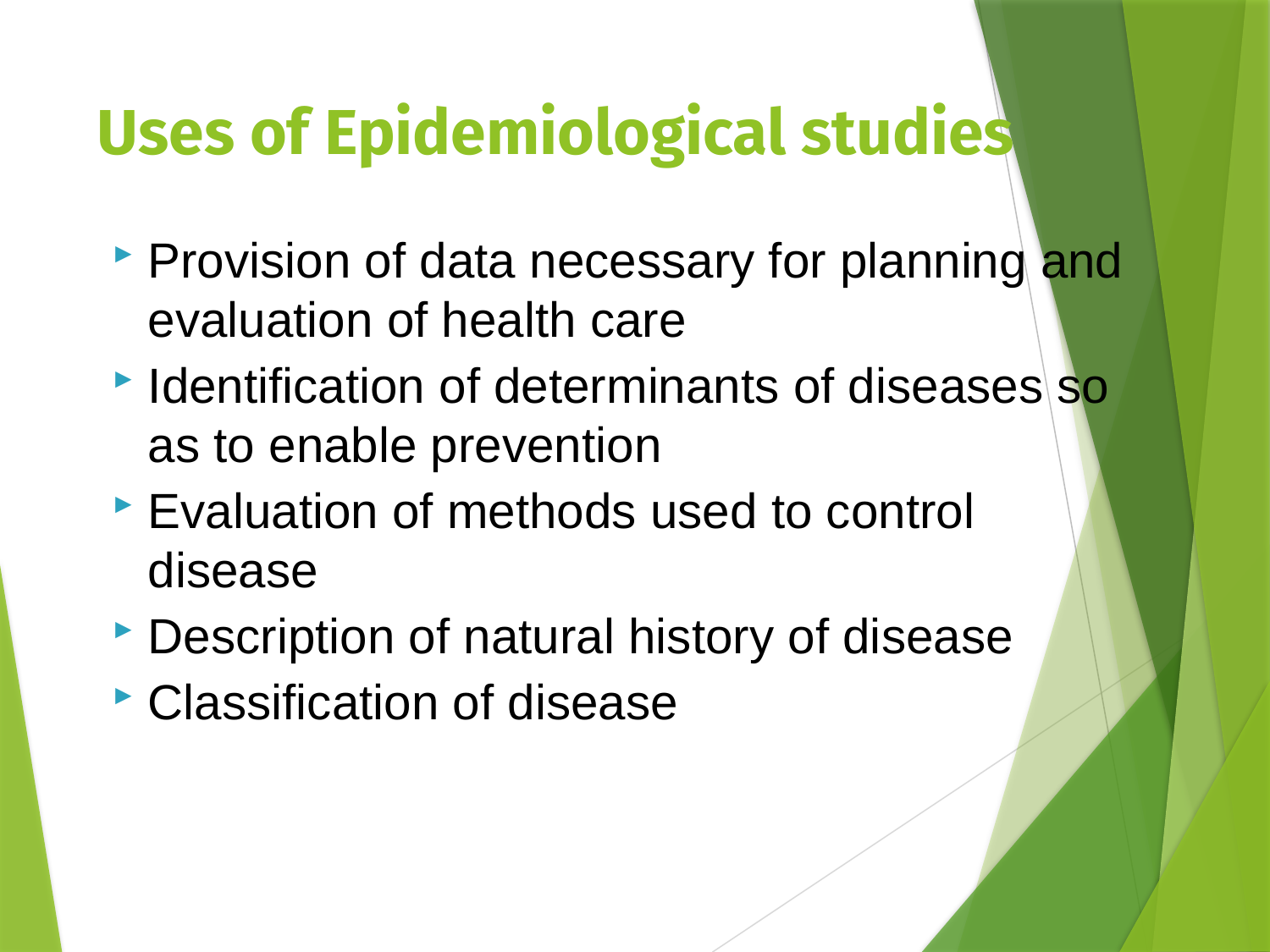

# Uses of Epidemiological studies
Provision of data necessary for planning and evaluation of health care
Identification of determinants of diseases so as to enable prevention
Evaluation of methods used to control disease
Description of natural history of disease
Classification of disease